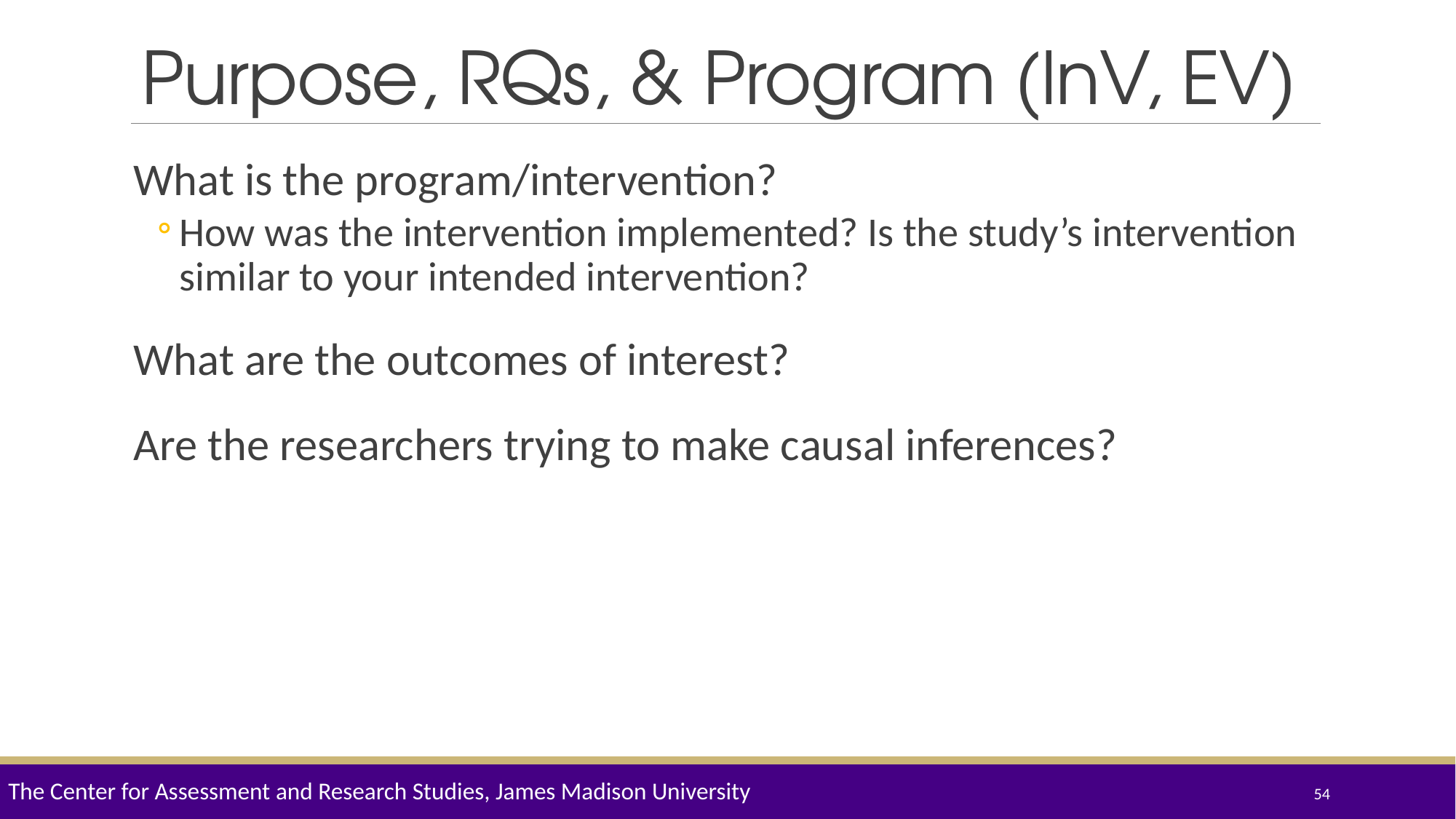

# Purpose, RQs, & Program (InV, EV)
What is the program/intervention?
How was the intervention implemented? Is the study’s intervention similar to your intended intervention?
What are the outcomes of interest?
Are the researchers trying to make causal inferences?
The Center for Assessment and Research Studies, James Madison University
54